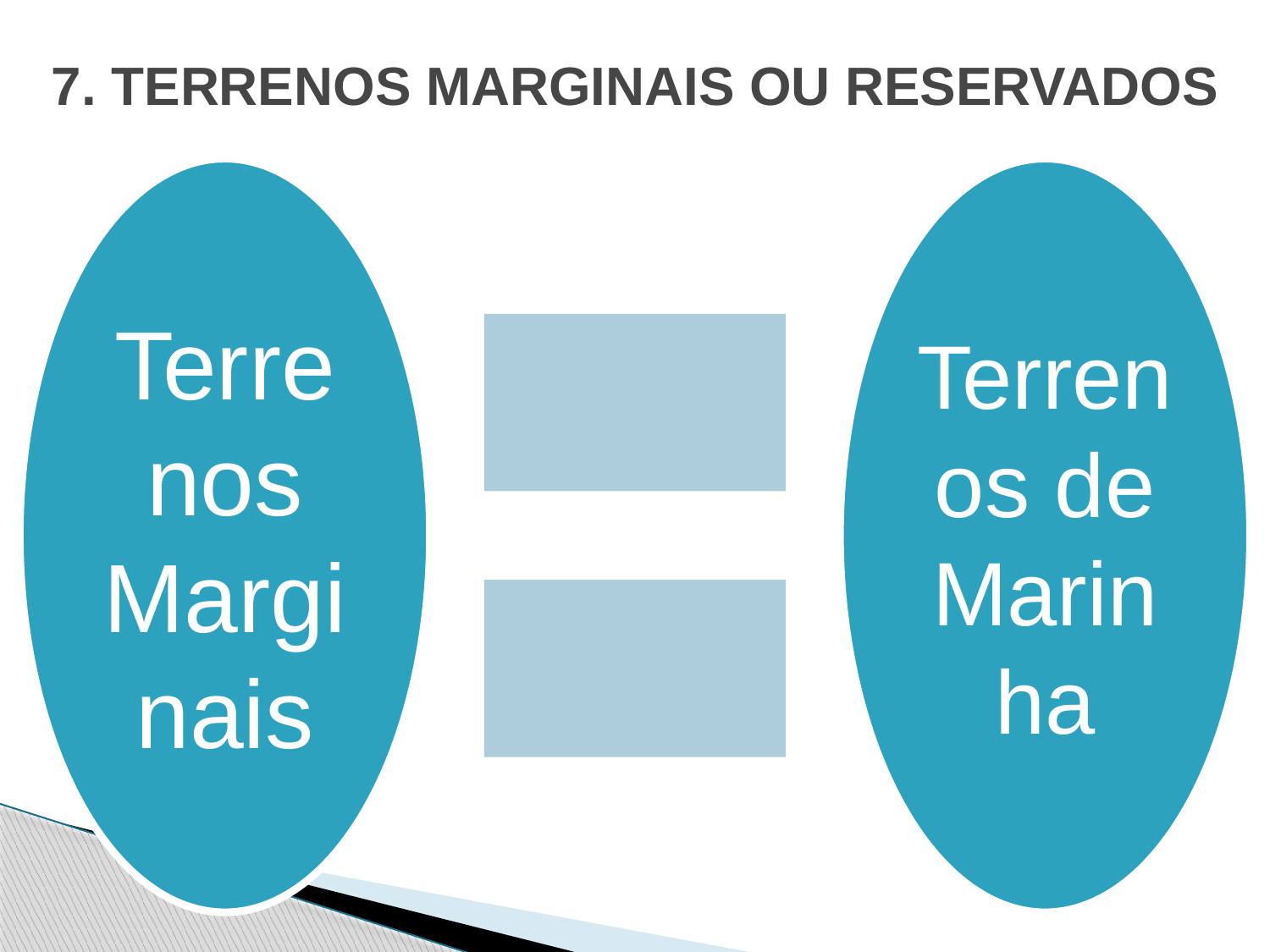

# 7. TERRENOS MARGINAIS OU RESERVADOS
Terrenos Marginais
Terrenos de Marinha